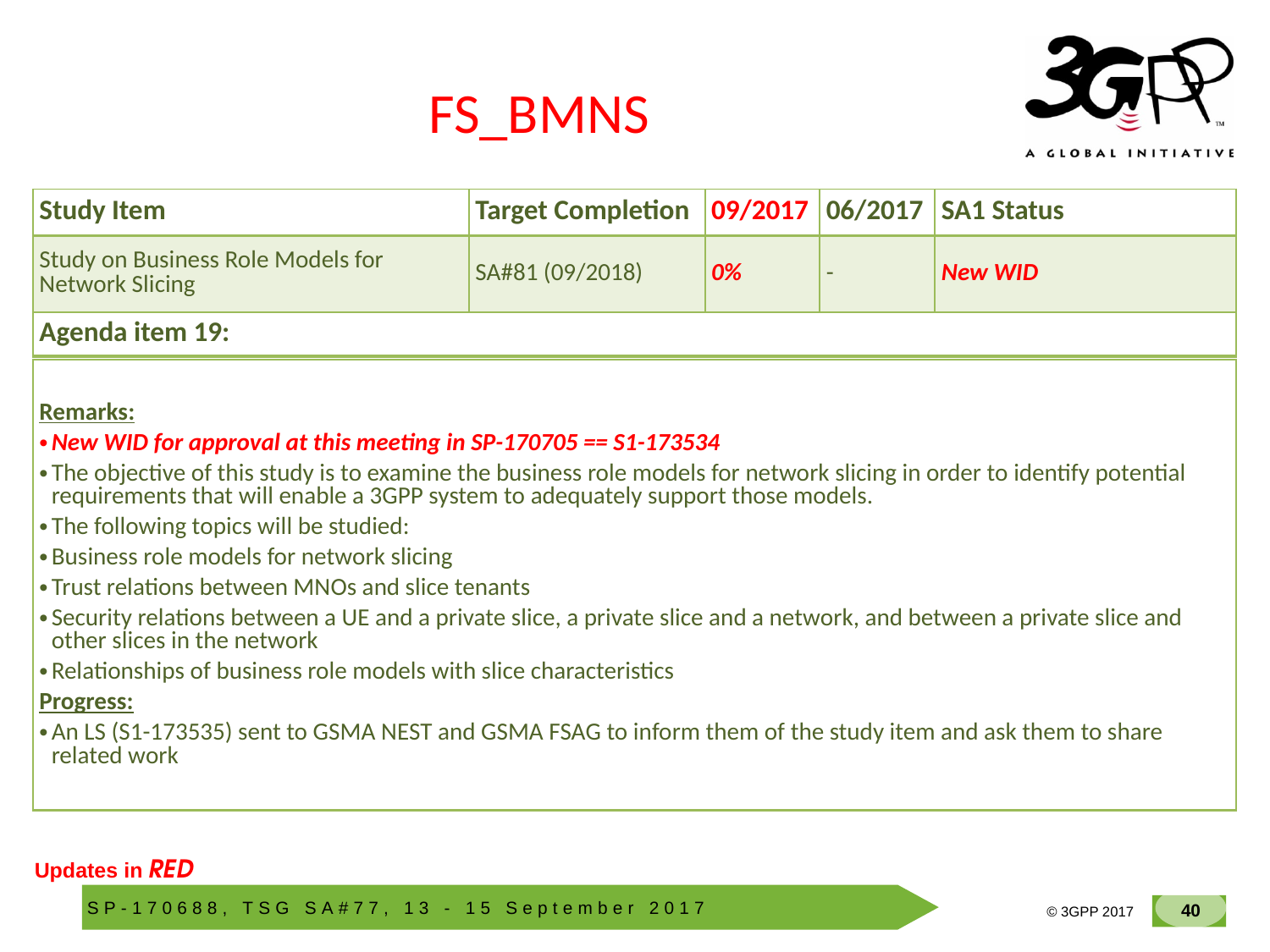

# FS_BMNS
| Study Item | Target Completion | 09/2017 | 06/2017 | SA1 Status |
| --- | --- | --- | --- | --- |
| Study on Business Role Models for Network Slicing | SA#81 (09/2018) | 0% | - | New WID |
| Agenda item 19: |
| --- |
|  |
| Remarks: New WID for approval at this meeting in SP-170705 == S1-173534 The objective of this study is to examine the business role models for network slicing in order to identify potential requirements that will enable a 3GPP system to adequately support those models. The following topics will be studied: Business role models for network slicing Trust relations between MNOs and slice tenants Security relations between a UE and a private slice, a private slice and a network, and between a private slice and other slices in the network Relationships of business role models with slice characteristics Progress: An LS (S1-173535) sent to GSMA NEST and GSMA FSAG to inform them of the study item and ask them to share related work |
| --- |
Updates in RED